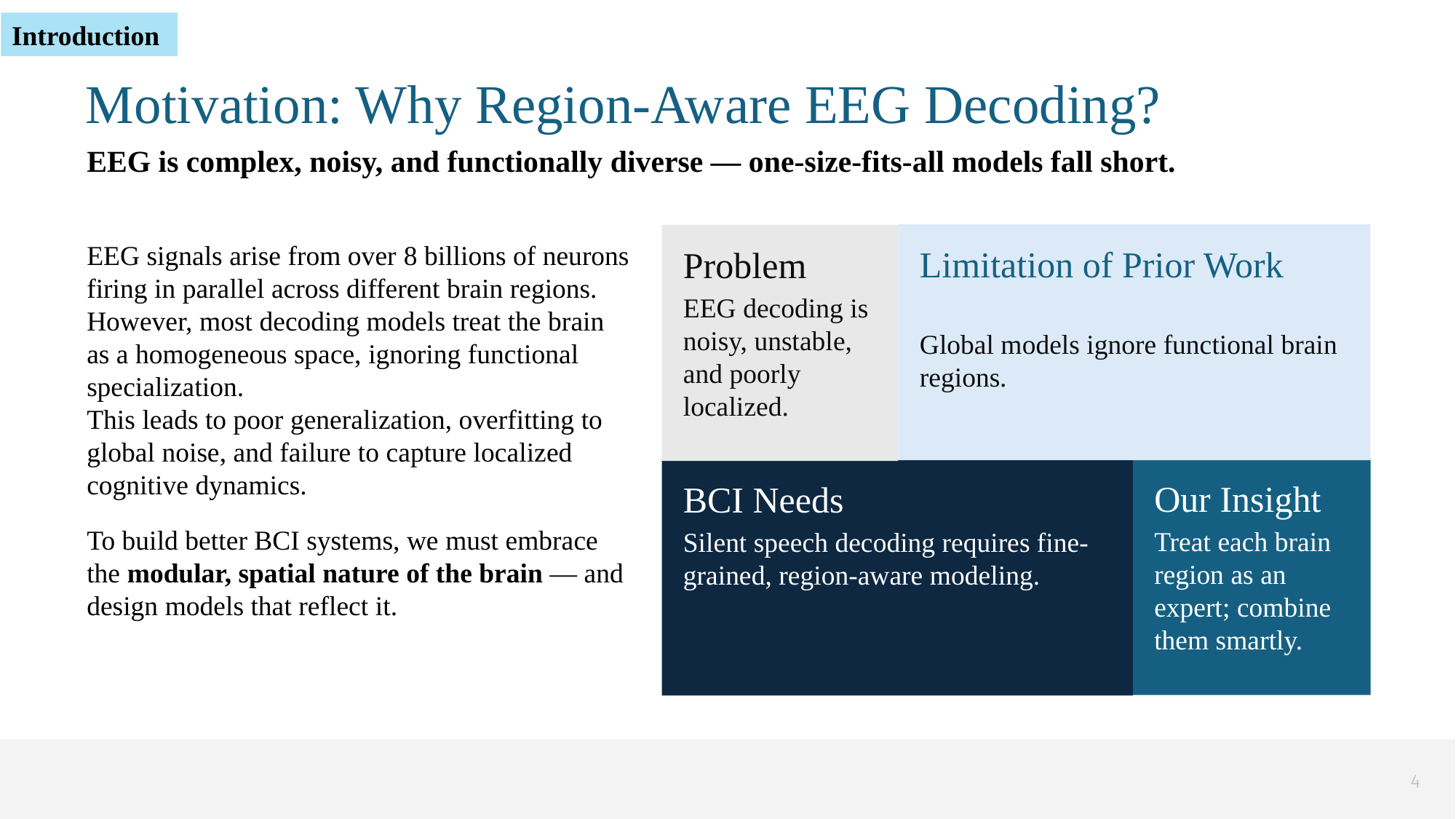

Introduction
# Motivation: Why Region-Aware EEG Decoding?
EEG is complex, noisy, and functionally diverse — one-size-fits-all models fall short.
Limitation of Prior Work

Global models ignore functional brain regions.
Problem
EEG decoding is noisy, unstable, and poorly localized.
EEG signals arise from over 8 billions of neurons firing in parallel across different brain regions.
However, most decoding models treat the brain as a homogeneous space, ignoring functional specialization.
This leads to poor generalization, overfitting to global noise, and failure to capture localized cognitive dynamics.
To build better BCI systems, we must embrace the modular, spatial nature of the brain — and design models that reflect it.
Our Insight
Treat each brain region as an expert; combine them smartly.
BCI Needs
Silent speech decoding requires fine-grained, region-aware modeling.

4